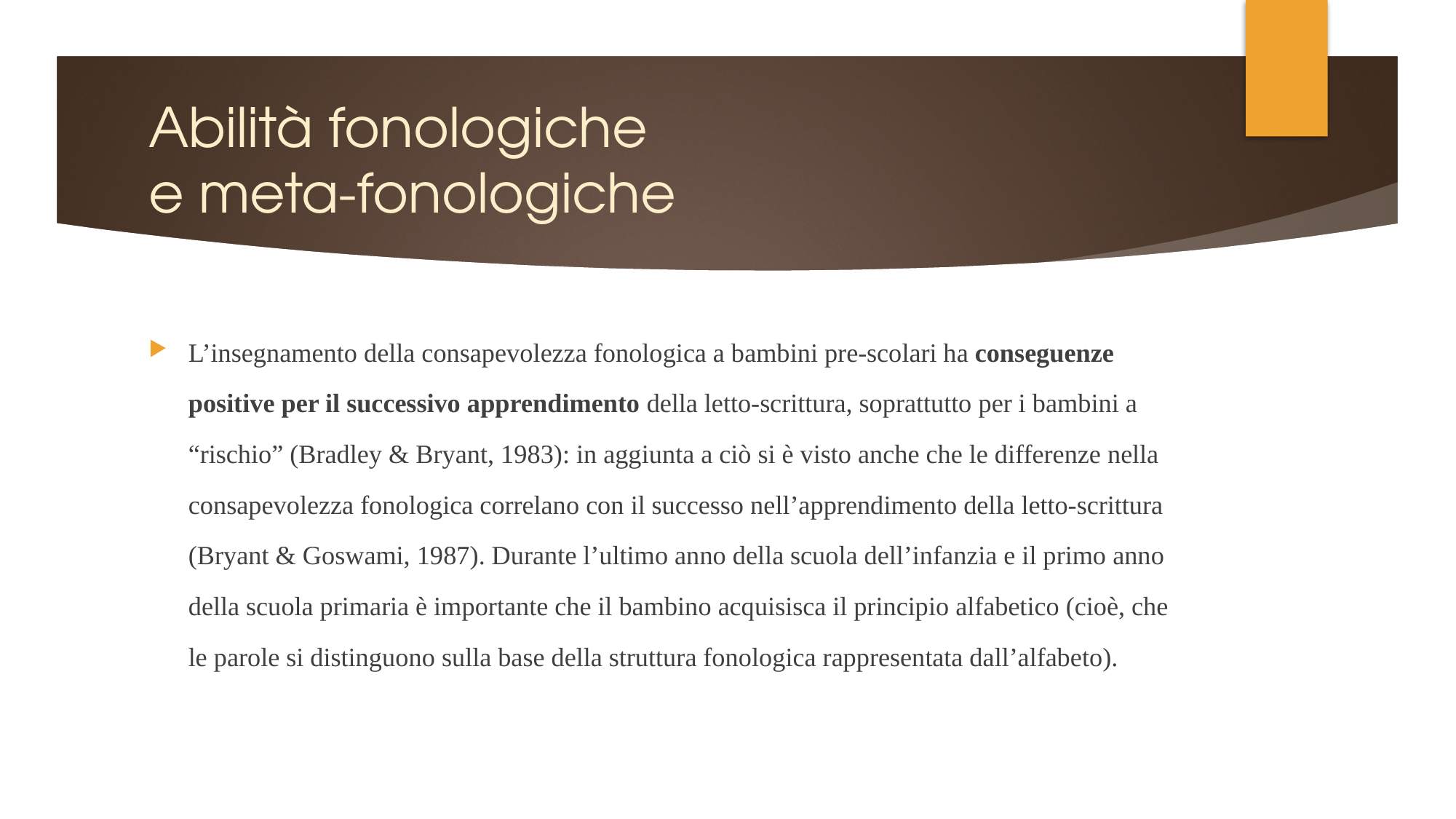

# Abilità fonologiche e meta-fonologiche
L’insegnamento della consapevolezza fonologica a bambini pre-scolari ha conseguenze positive per il successivo apprendimento della letto-scrittura, soprattutto per i bambini a “rischio” (Bradley & Bryant, 1983): in aggiunta a ciò si è visto anche che le differenze nella consapevolezza fonologica correlano con il successo nell’apprendimento della letto-scrittura (Bryant & Goswami, 1987). Durante l’ultimo anno della scuola dell’infanzia e il primo anno della scuola primaria è importante che il bambino acquisisca il principio alfabetico (cioè, che le parole si distinguono sulla base della struttura fonologica rappresentata dall’alfabeto).